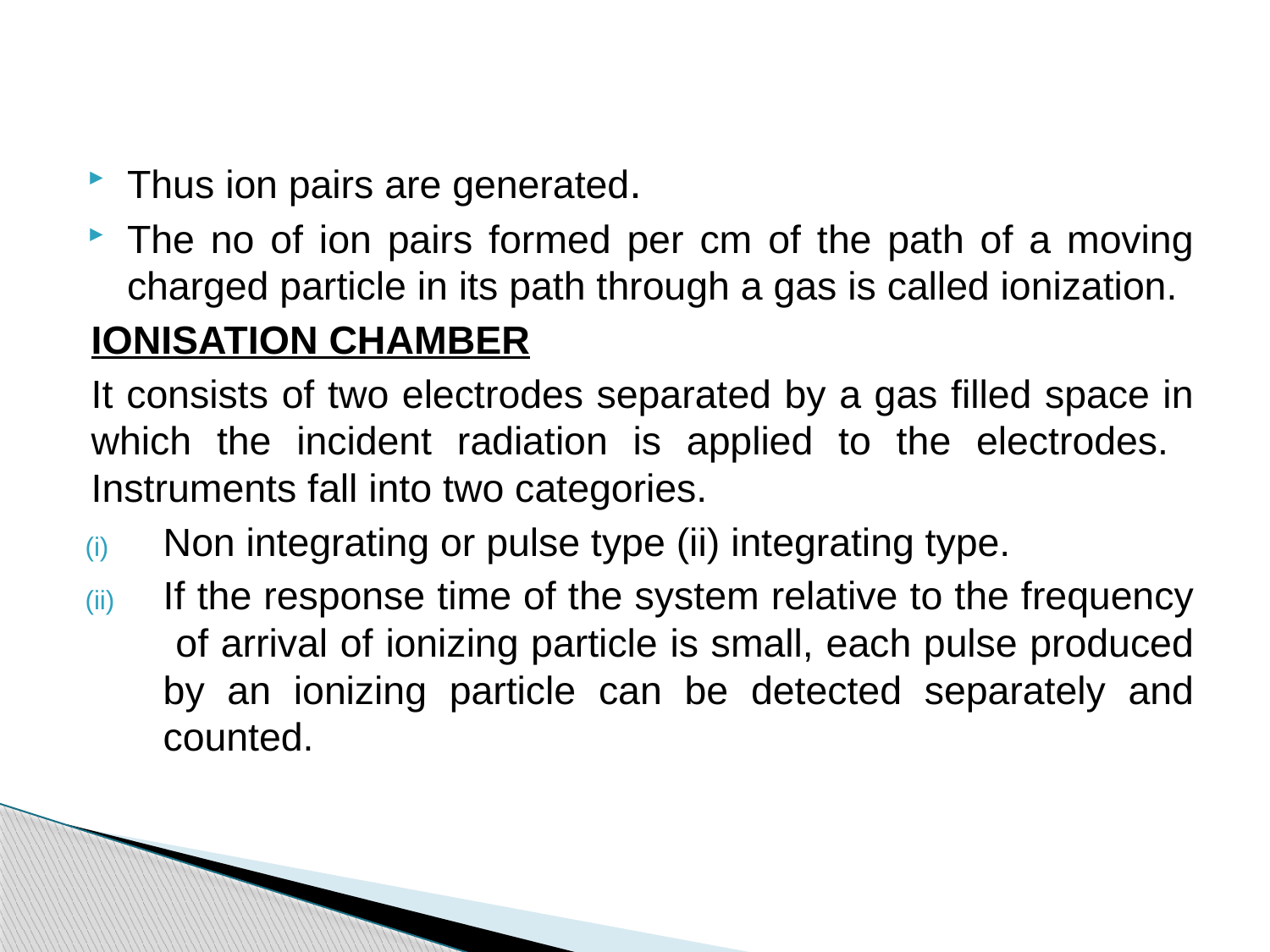

Thus ion pairs are generated.
The no of ion pairs formed per cm of the path of a moving charged particle in its path through a gas is called ionization.
IONISATION CHAMBER
It consists of two electrodes separated by a gas filled space in which the incident radiation is applied to the electrodes.  Instruments fall into two categories.
Non integrating or pulse type (ii) integrating type.
If the response time of the system relative to the frequency  of arrival of ionizing particle is small, each pulse produced by an ionizing particle can be detected separately and counted.